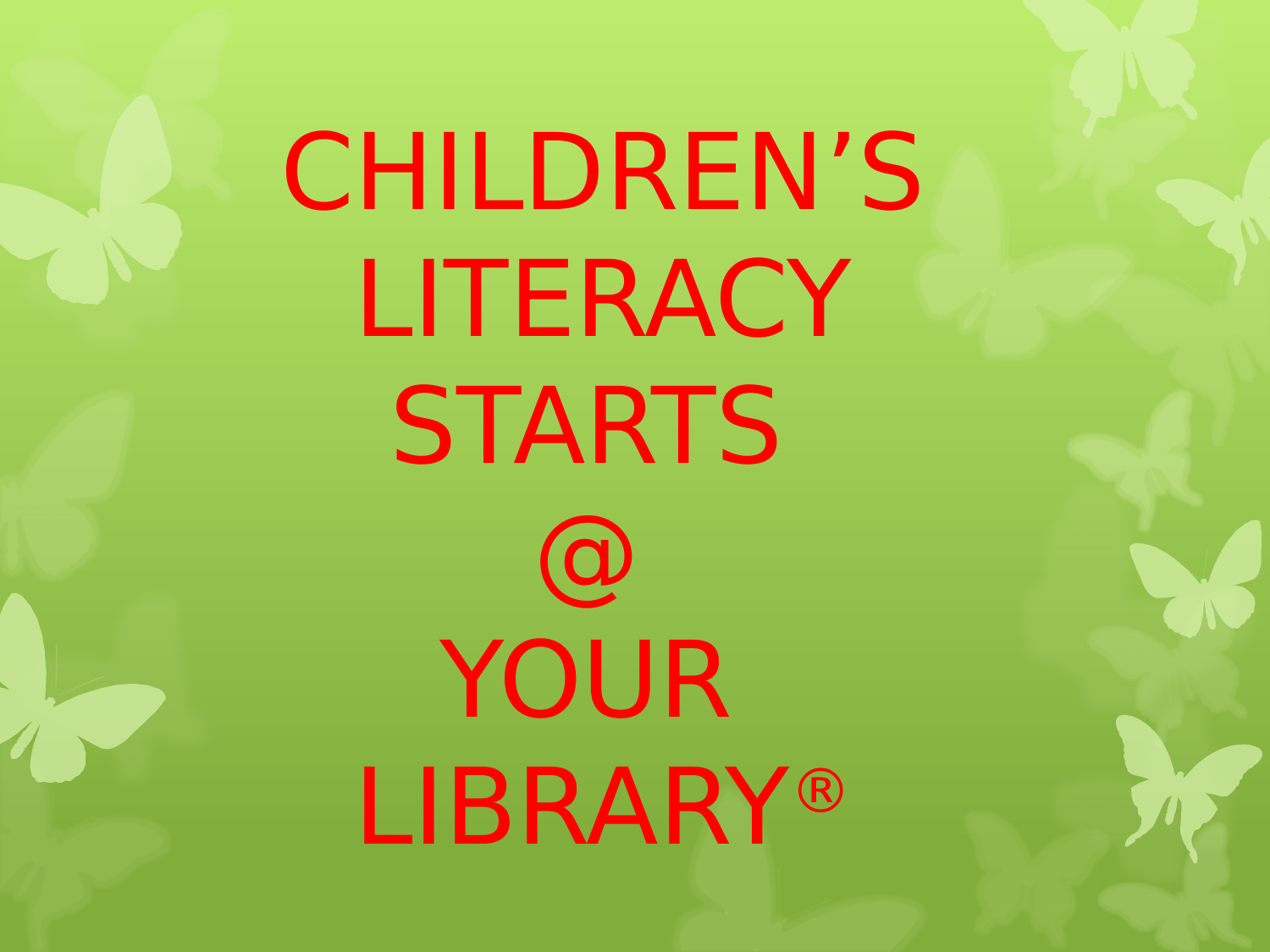

# CHILDREN’S LITERACY STARTS @ YOUR LIBRARY®